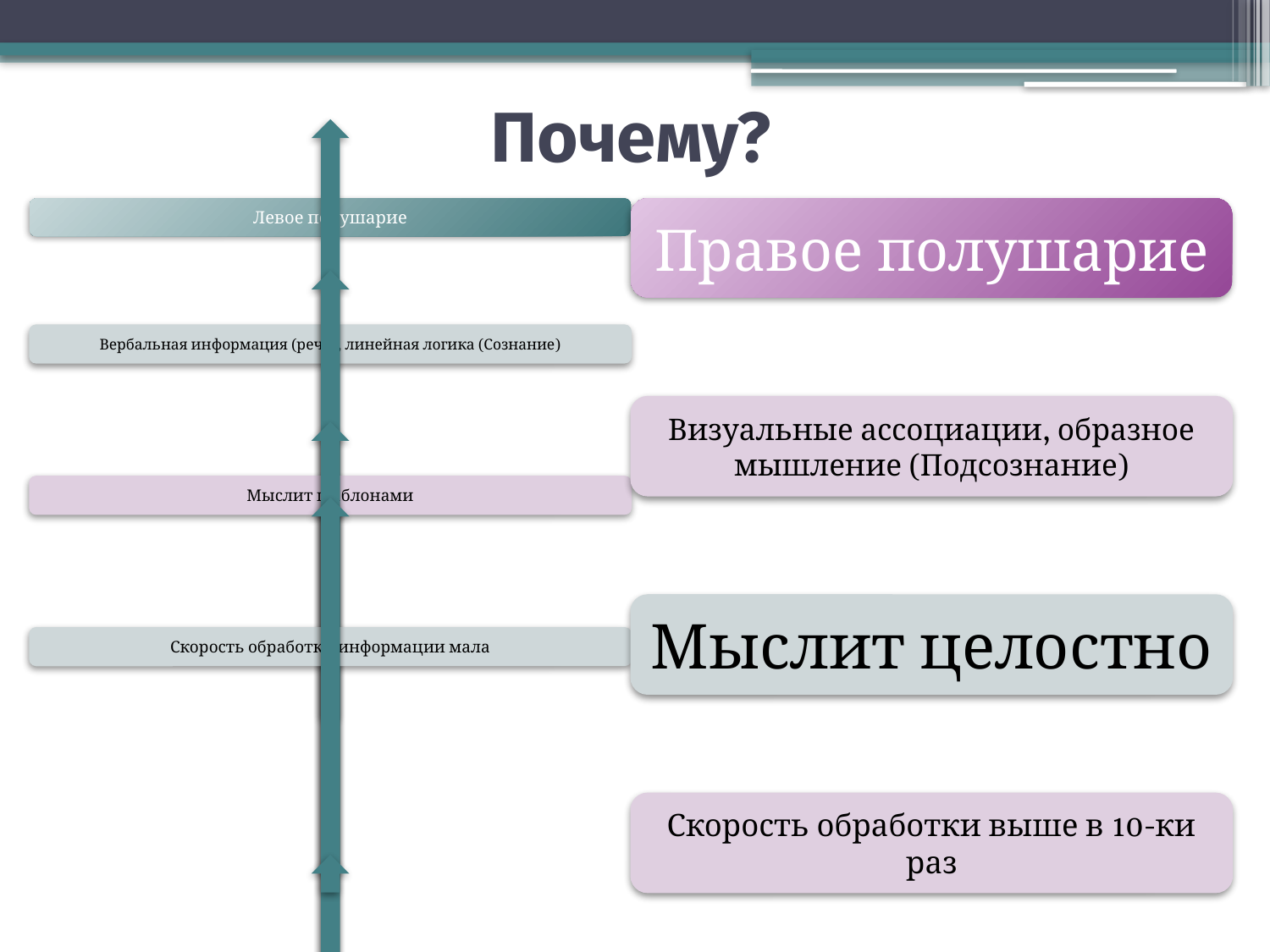

# Почему?
Левое полушарие
Правое полушарие
Мыслит целостно
Скорость обработки выше в 10-ки раз
Скорость обработки информации мала
Мыслит шаблонами
Вербальная информация (речь), линейная логика (Сознание)
Визуальные ассоциации, образное мышление (Подсознание)